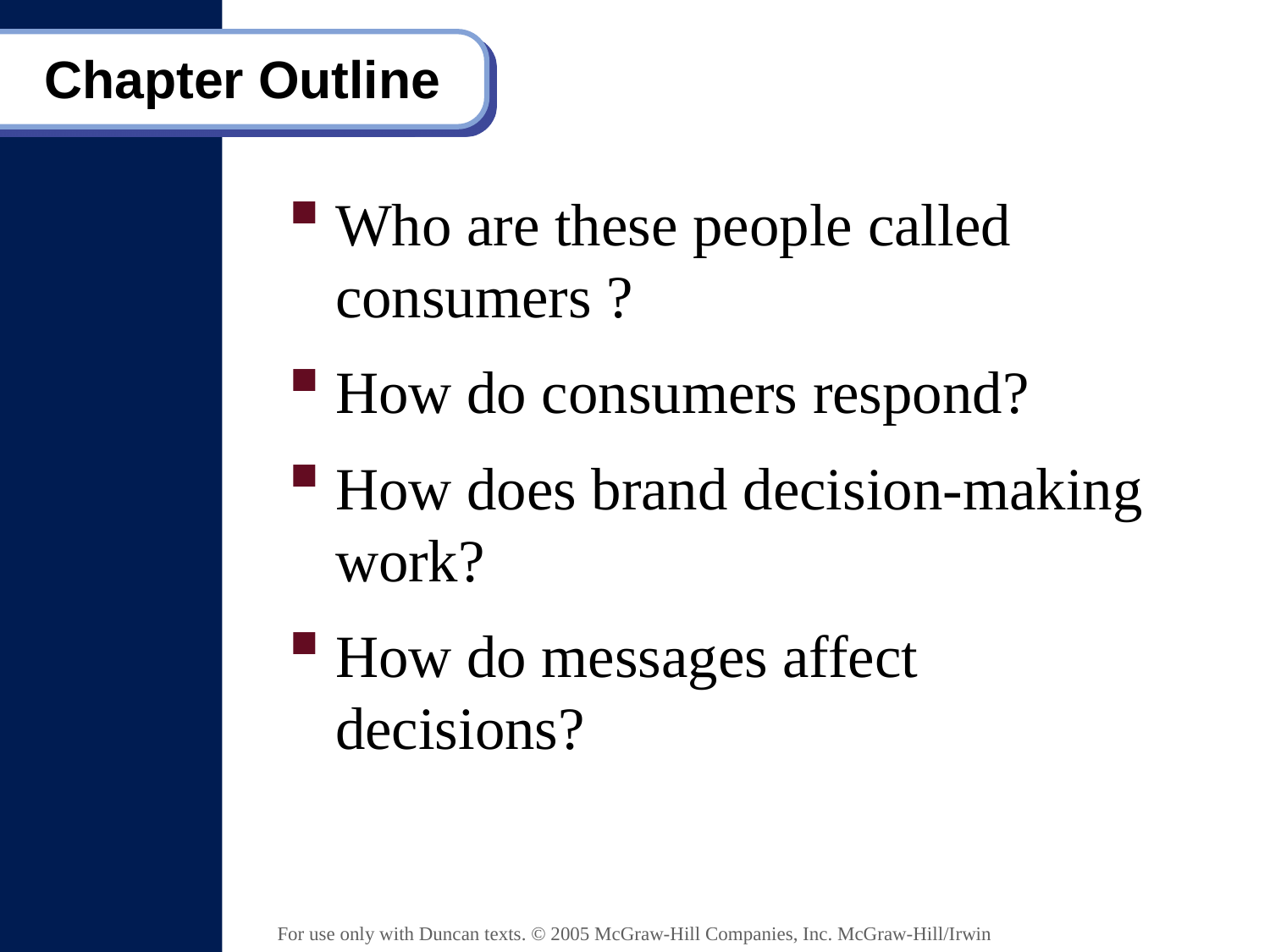

# Chapter Outline
Who are these people called consumers ?
How do consumers respond?
How does brand decision-making work?
How do messages affect decisions?